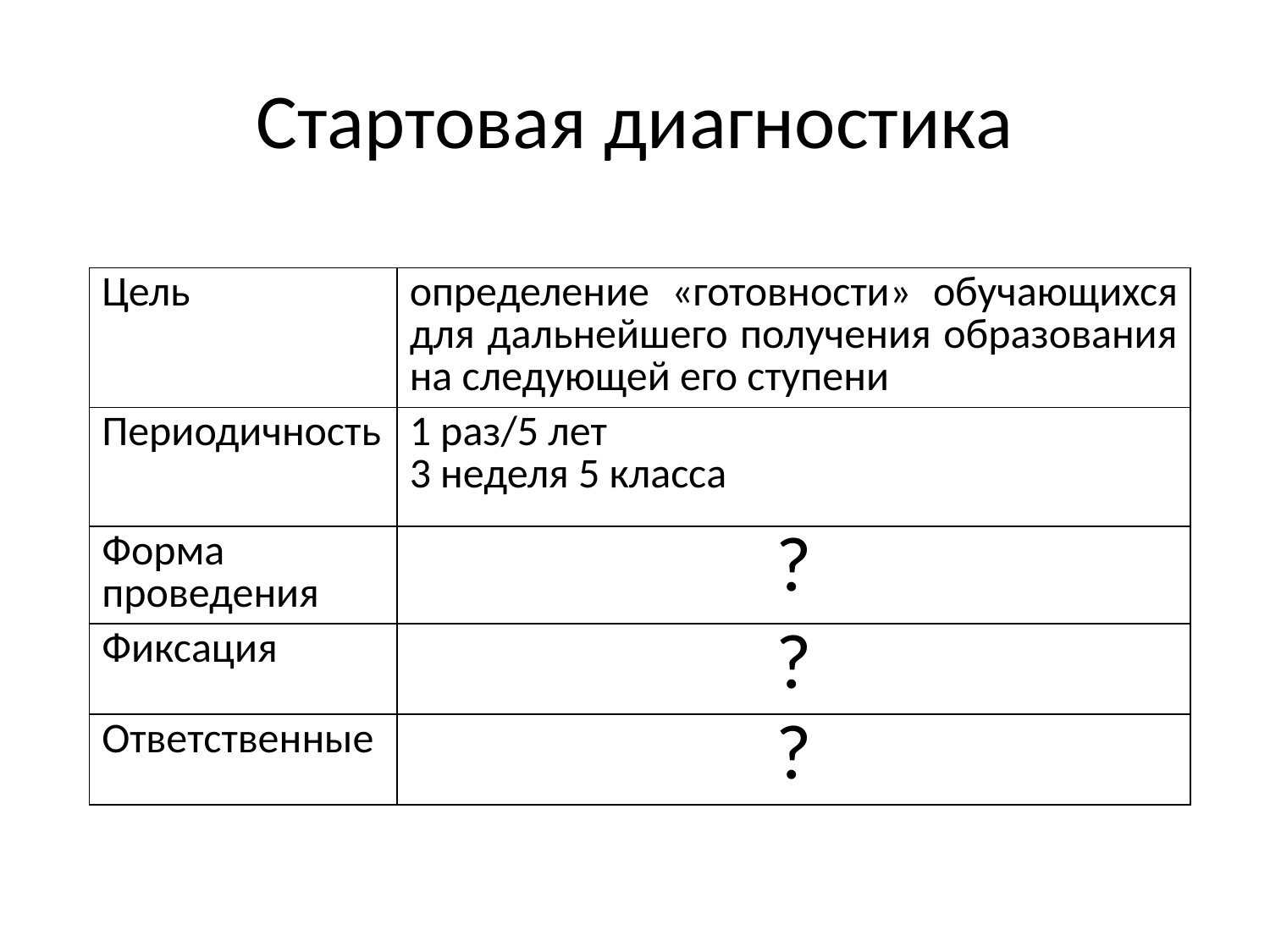

# Стартовая диагностика

| Цель | определение «готовности» обучающихся для дальнейшего получения образования на следующей его ступени |
| --- | --- |
| Периодичность | 1 раз/5 лет 3 неделя 5 класса |
| Форма проведения | ? |
| Фиксация | ? |
| Ответственные | ? |